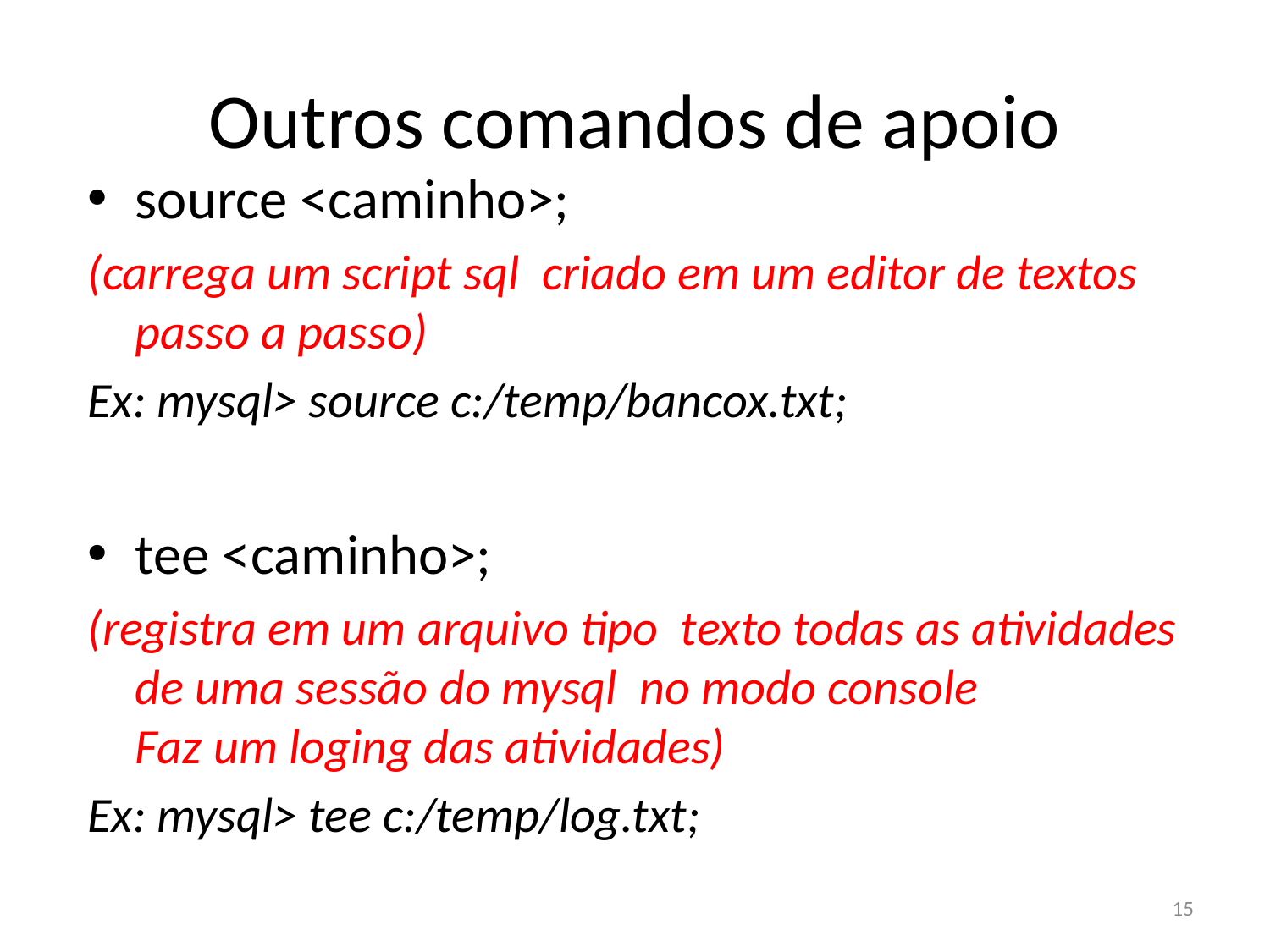

# Outros comandos de apoio
source <caminho>;
(carrega um script sql  criado em um editor de textos passo a passo)
Ex: mysql> source c:/temp/bancox.txt;

tee <caminho>;
(registra em um arquivo tipo  texto todas as atividades de uma sessão do mysql  no modo console
Faz um loging das atividades)
Ex: mysql> tee c:/temp/log.txt;

15